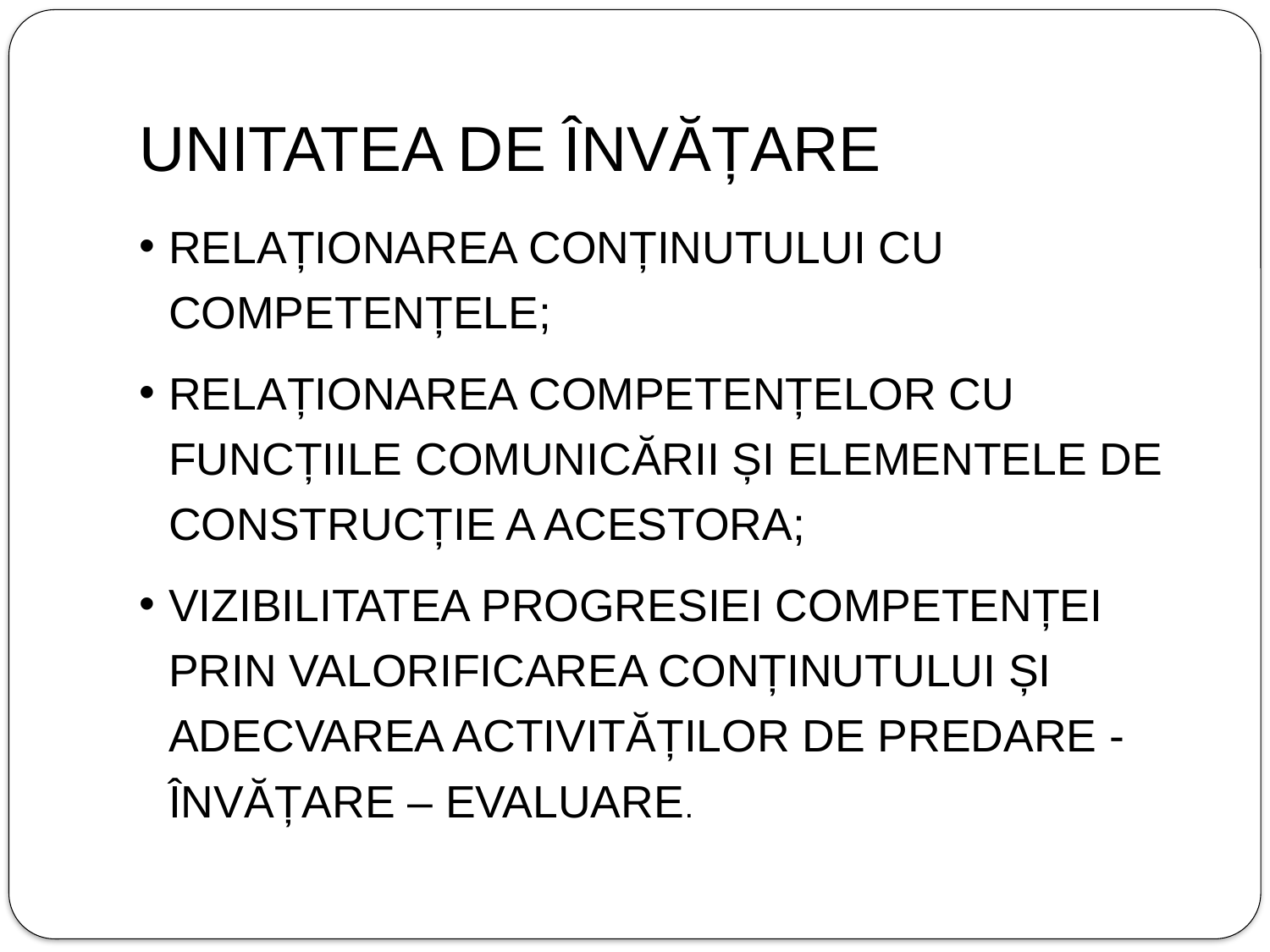

# Unitatea de învățare
Relaționarea conținutului cu Competențele;
RELAȚIONAREA COMPETENȚELOr cu  funcțiile comunicării și elementele de construcție a acestora;
Vizibilitatea progresiei competenței prin valorificarea conținutului și adecvarea activităților de predare - învățare – evaluare.